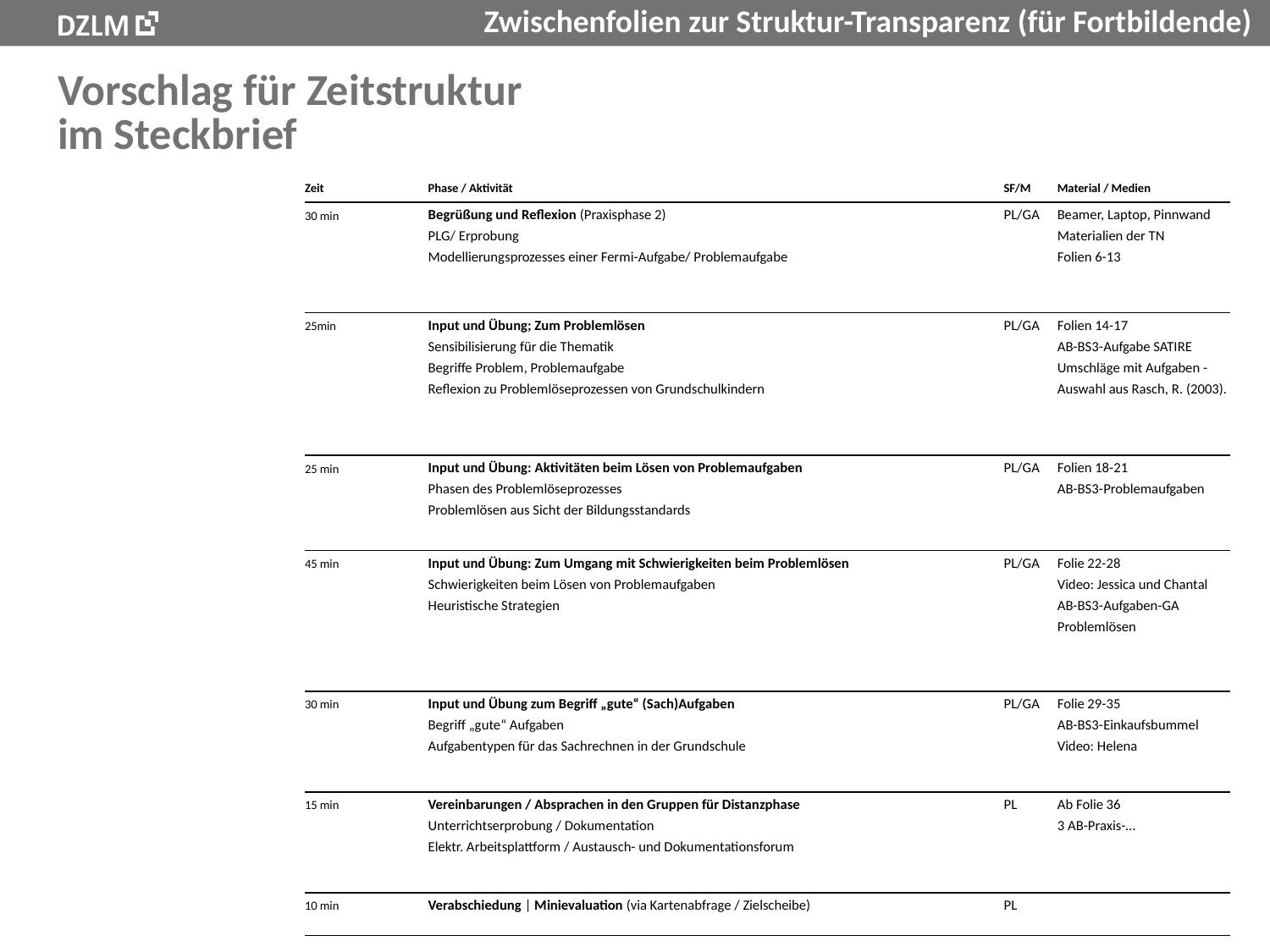

# Vorschlag für Zeitstruktur im Steckbrief
|  |  |  |  |
| --- | --- | --- | --- |
| Zeit | Phase / Aktivität | SF/M | Material / Medien |
| 30 min | Begrüßung und Reflexion (Praxisphase 2) PLG/ Erprobung Modellierungsprozesses einer Fermi-Aufgabe/ Problemaufgabe | PL/GA | Beamer, Laptop, Pinnwand Materialien der TN Folien 6-13 |
| 25min | Input und Übung; Zum Problemlösen Sensibilisierung für die Thematik Begriffe Problem, Problemaufgabe Reflexion zu Problemlöseprozessen von Grundschulkindern | PL/GA | Folien 14-17 AB-BS3-Aufgabe SATIRE Umschläge mit Aufgaben - Auswahl aus Rasch, R. (2003). |
| 25 min | Input und Übung: Aktivitäten beim Lösen von Problemaufgaben Phasen des Problemlöseprozesses Problemlösen aus Sicht der Bildungsstandards | PL/GA | Folien 18-21 AB-BS3-Problemaufgaben |
| 45 min | Input und Übung: Zum Umgang mit Schwierigkeiten beim Problemlösen Schwierigkeiten beim Lösen von Problemaufgaben Heuristische Strategien | PL/GA | Folie 22-28 Video: Jessica und Chantal AB-BS3-Aufgaben-GA Problemlösen |
| 30 min | Input und Übung zum Begriff „gute“ (Sach)Aufgaben Begriff „gute“ Aufgaben Aufgabentypen für das Sachrechnen in der Grundschule | PL/GA | Folie 29-35 AB-BS3-Einkaufsbummel Video: Helena |
| 15 min | Vereinbarungen / Absprachen in den Gruppen für Distanzphase Unterrichtserprobung / Dokumentation Elektr. Arbeitsplattform / Austausch- und Dokumentationsforum | PL | Ab Folie 36 3 AB-Praxis-… |
| 10 min | Verabschiedung | Minievaluation (via Kartenabfrage / Zielscheibe) | PL |  |